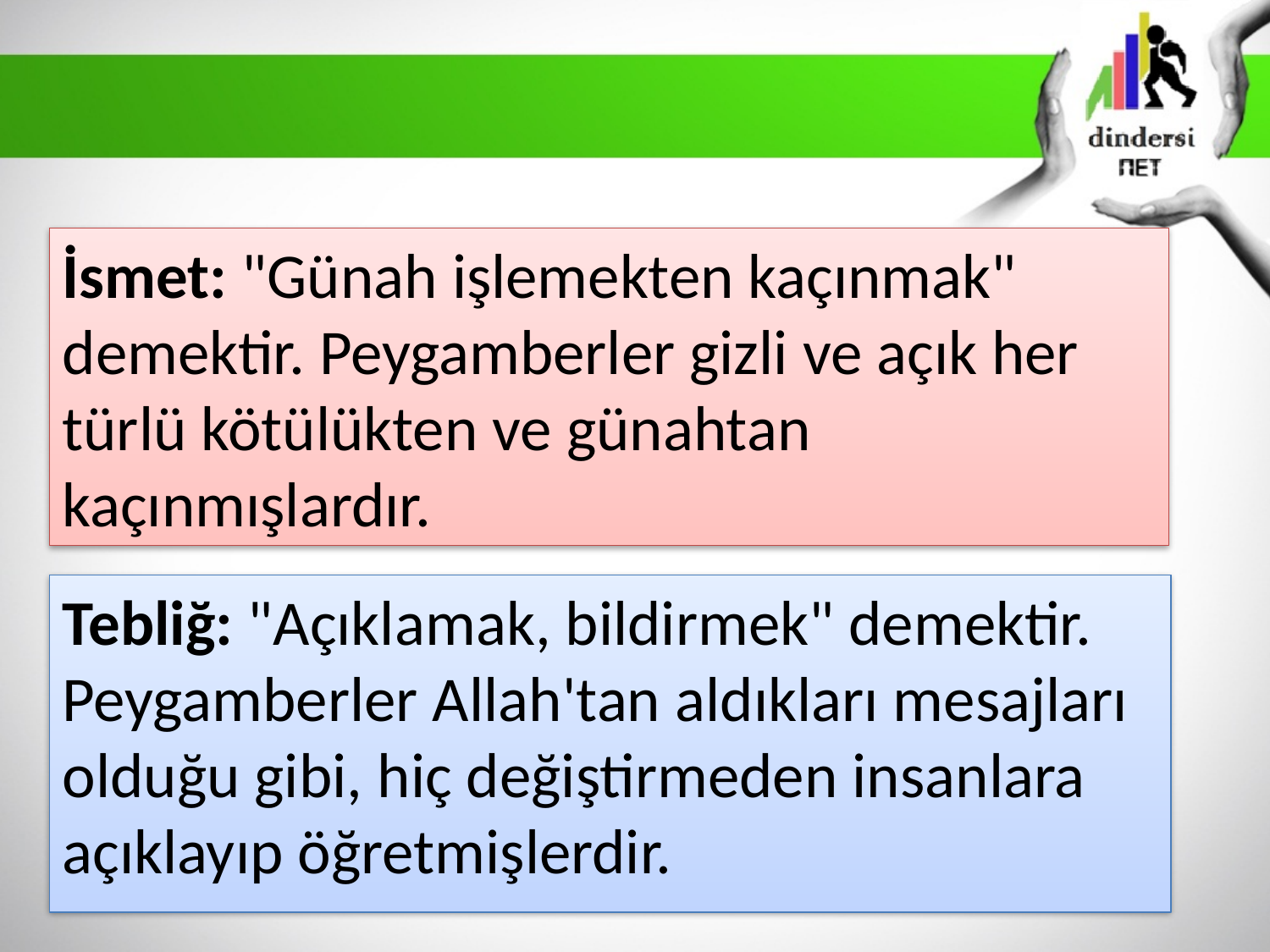

# İsmet: "Günah işlemekten kaçınmak" demektir. Peygamberler gizli ve açık her türlü kötülükten ve günahtan kaçınmışlardır.
Tebliğ: "Açıklamak, bildirmek" demektir. Peygamberler Allah'tan aldıkları mesajları olduğu gibi, hiç değiştirmeden insanlara açıklayıp öğretmişlerdir.